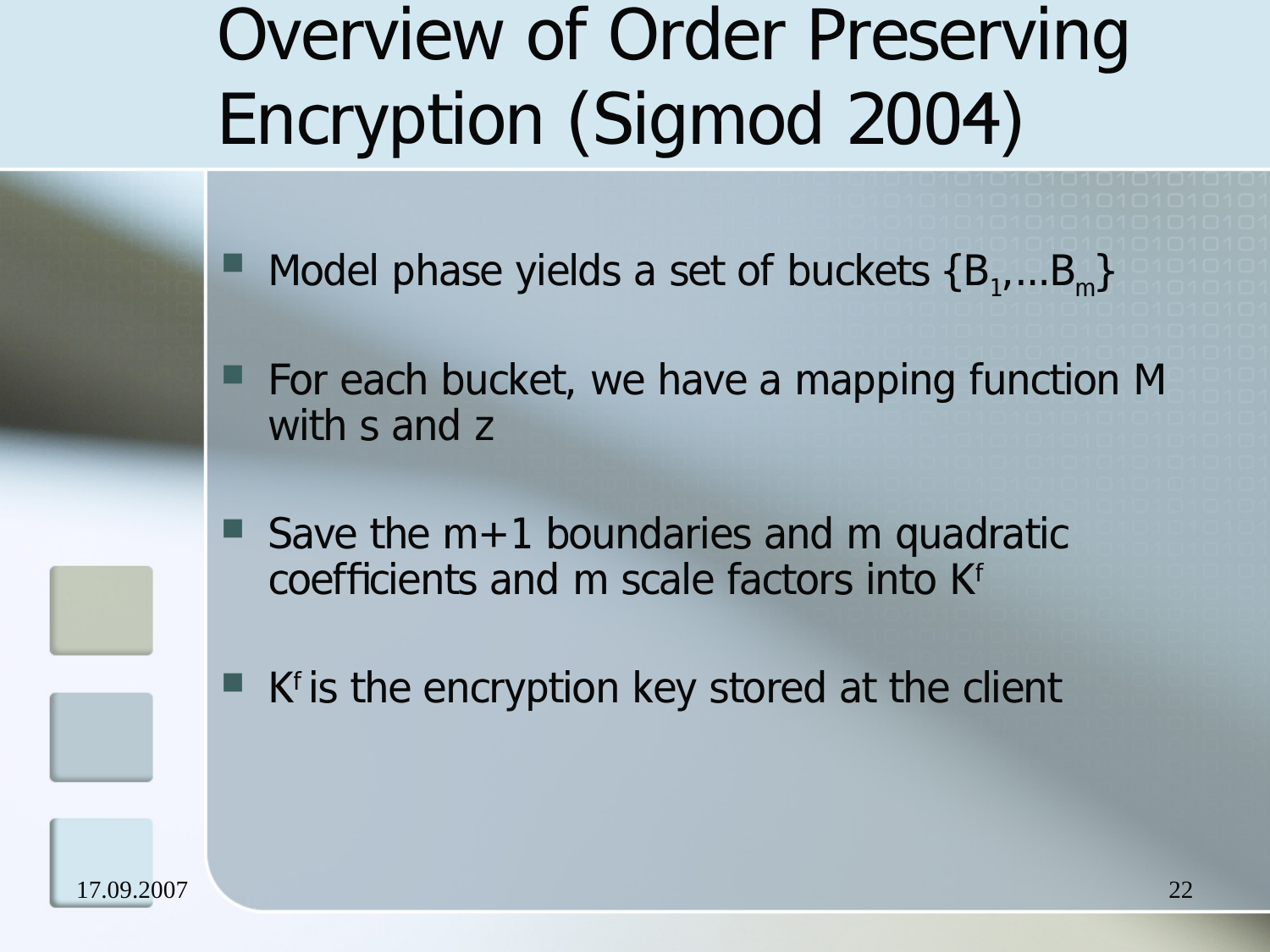

# Overview of Order Preserving Encryption (Sigmod 2004)

Model phase yields a set of buckets {B1,…Bm}

For each bucket, we have a mapping function M with s and z

Save the m+1 boundaries and m quadratic coefficients and m scale factors into Kf

Kf is the encryption key stored at the client

17.09.2007
22